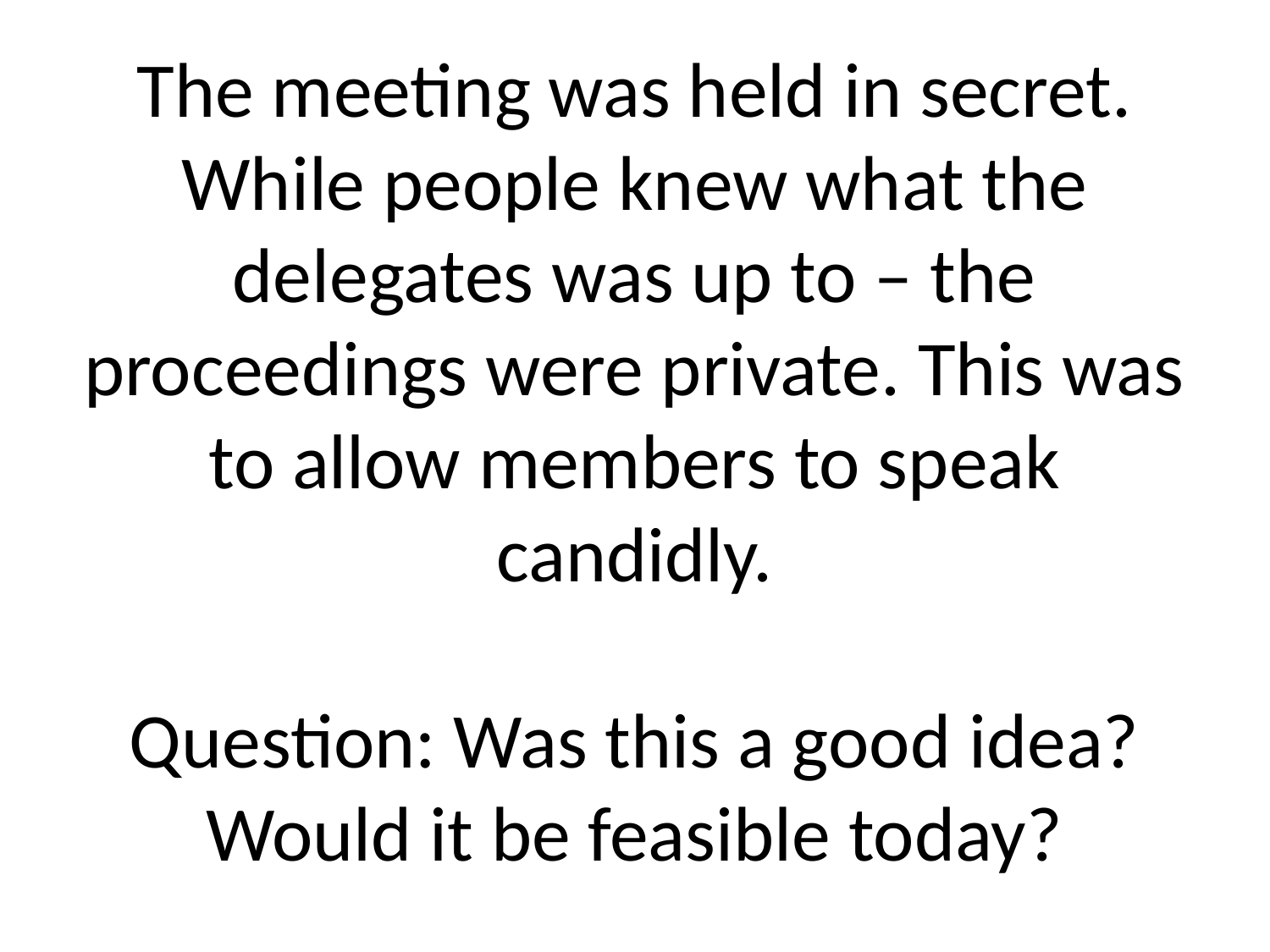

# The meeting was held in secret. While people knew what the delegates was up to – the proceedings were private. This was to allow members to speak candidly. Question: Was this a good idea? Would it be feasible today?